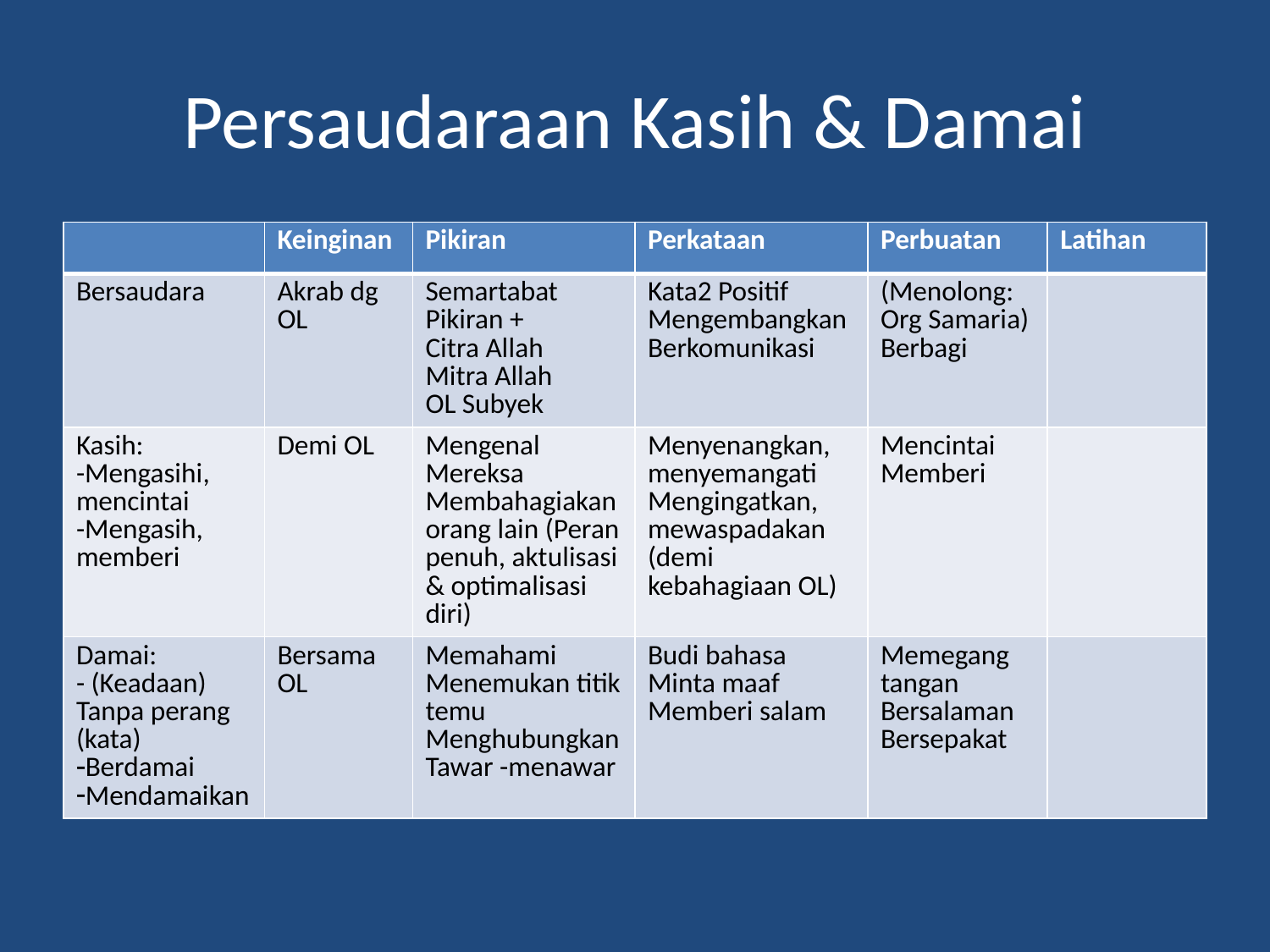

# Persaudaraan Kasih & Damai
|  | Keinginan | Pikiran | Perkataan | Perbuatan | Latihan |
| --- | --- | --- | --- | --- | --- |
| Bersaudara | Akrab dg OL | Semartabat Pikiran + Citra Allah Mitra Allah OL Subyek | Kata2 Positif Mengembangkan Berkomunikasi | (Menolong: Org Samaria) Berbagi |  |
| Kasih: -Mengasihi, mencintai -Mengasih, memberi | Demi OL | Mengenal Mereksa Membahagiakan orang lain (Peran penuh, aktulisasi & optimalisasi diri) | Menyenangkan, menyemangati Mengingatkan, mewaspadakan (demi kebahagiaan OL) | Mencintai Memberi |  |
| Damai: - (Keadaan) Tanpa perang (kata) Berdamai Mendamaikan | Bersama OL | Memahami Menemukan titik temu Menghubungkan Tawar -menawar | Budi bahasa Minta maaf Memberi salam | Memegang tangan Bersalaman Bersepakat |  |